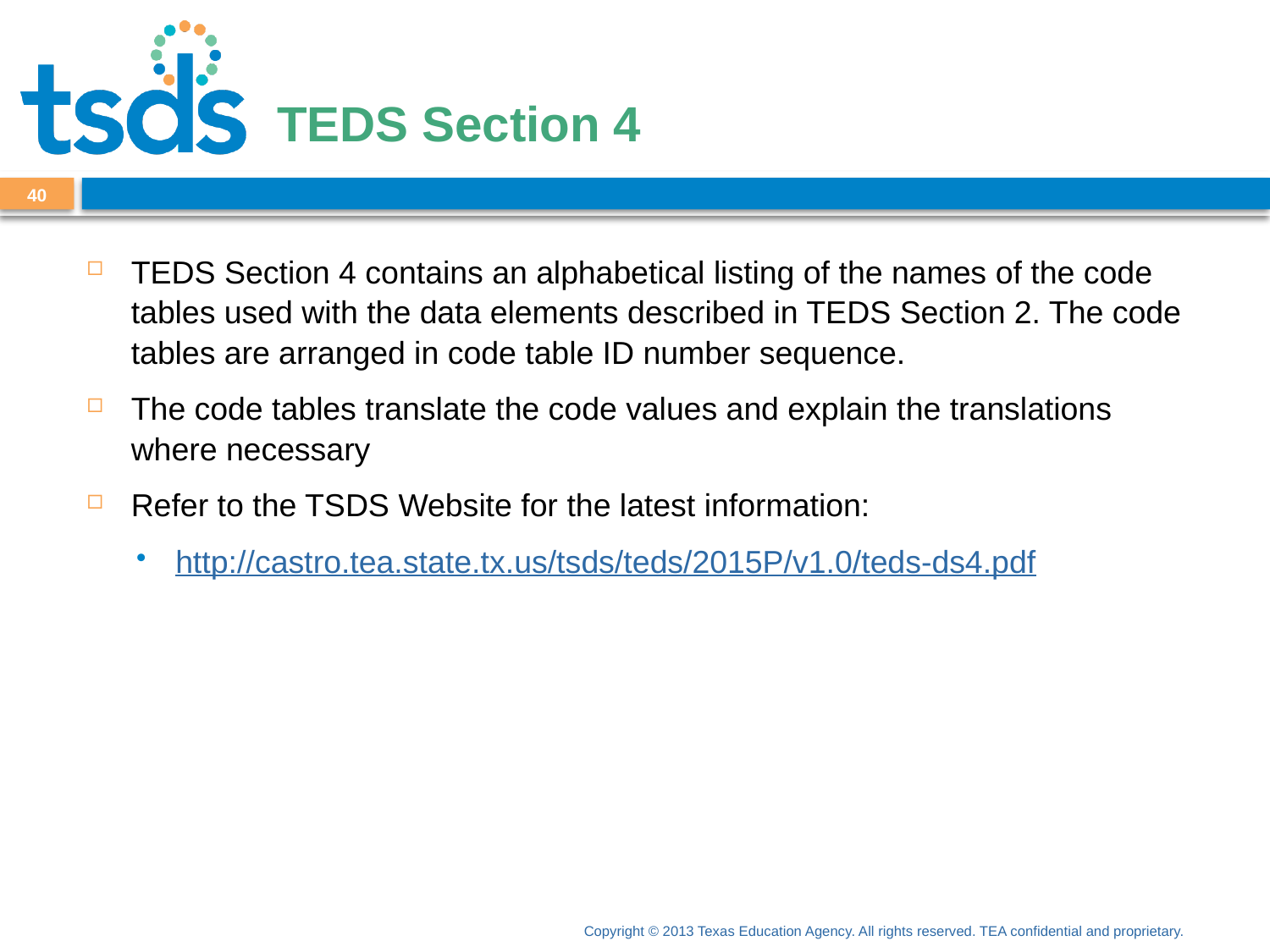

# TEDS Section 4
40
TEDS Section 4 contains an alphabetical listing of the names of the code tables used with the data elements described in TEDS Section 2. The code tables are arranged in code table ID number sequence.
The code tables translate the code values and explain the translations where necessary
Refer to the TSDS Website for the latest information:
http://castro.tea.state.tx.us/tsds/teds/2015P/v1.0/teds-ds4.pdf